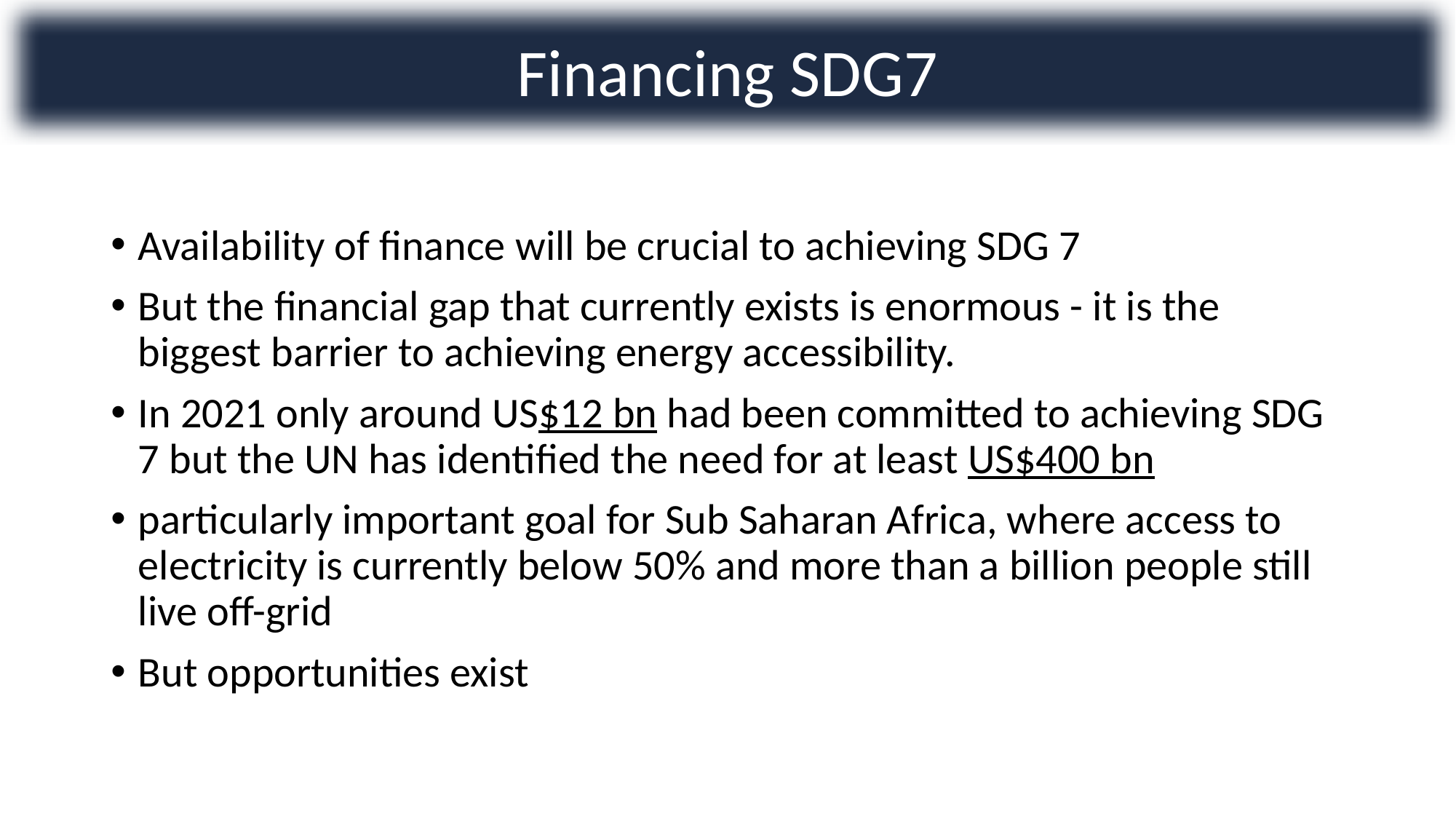

Financing SDG7
Availability of finance will be crucial to achieving SDG 7
But the financial gap that currently exists is enormous - it is the biggest barrier to achieving energy accessibility.
In 2021 only around US$12 bn had been committed to achieving SDG 7 but the UN has identified the need for at least US$400 bn
particularly important goal for Sub Saharan Africa, where access to electricity is currently below 50% and more than a billion people still live off-grid
But opportunities exist